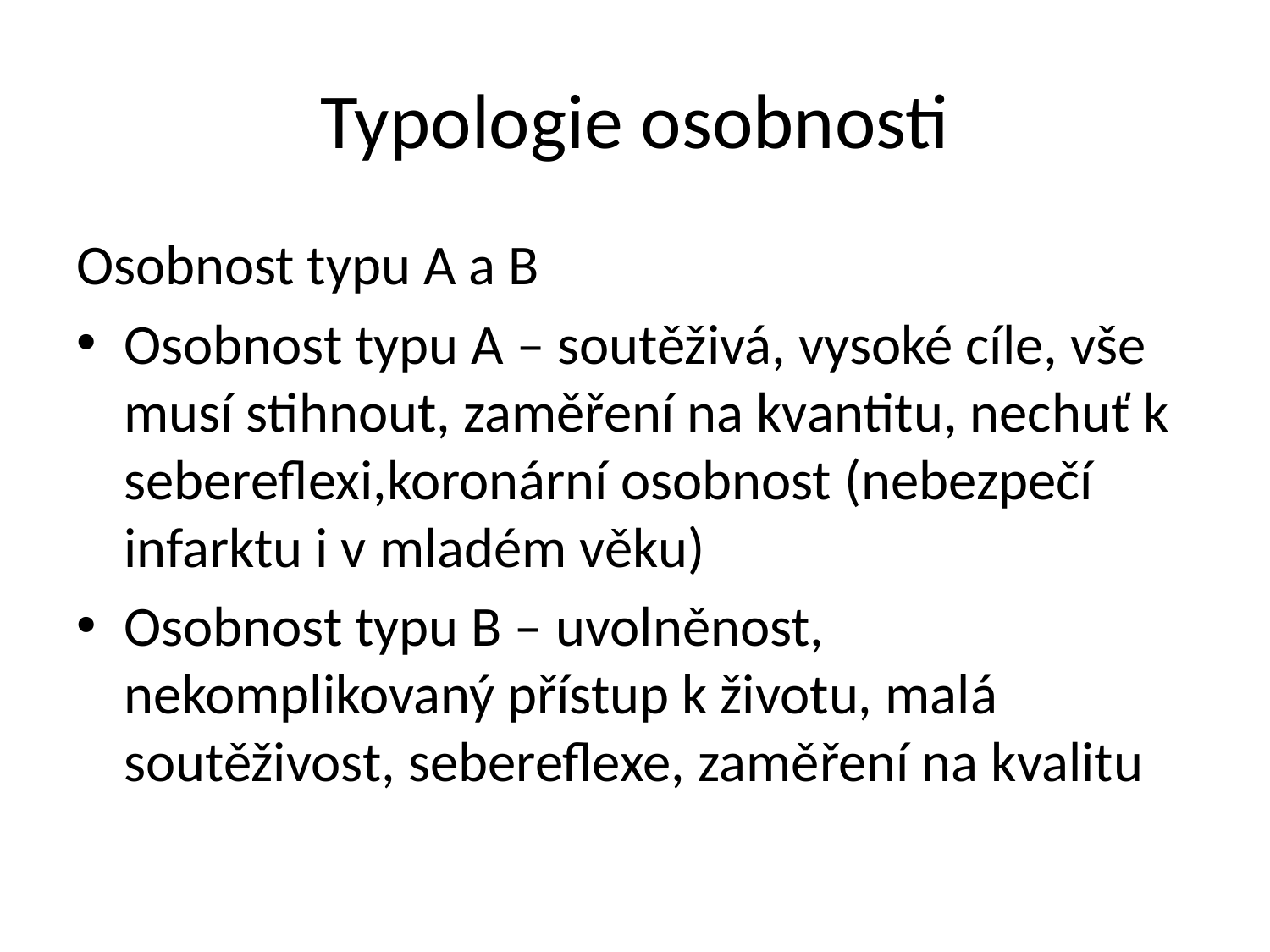

# Typologie osobnosti
Osobnost typu A a B
Osobnost typu A – soutěživá, vysoké cíle, vše musí stihnout, zaměření na kvantitu, nechuť k sebereflexi,koronární osobnost (nebezpečí infarktu i v mladém věku)
Osobnost typu B – uvolněnost,  nekomplikovaný přístup k životu, malá soutěživost, sebereflexe, zaměření na kvalitu